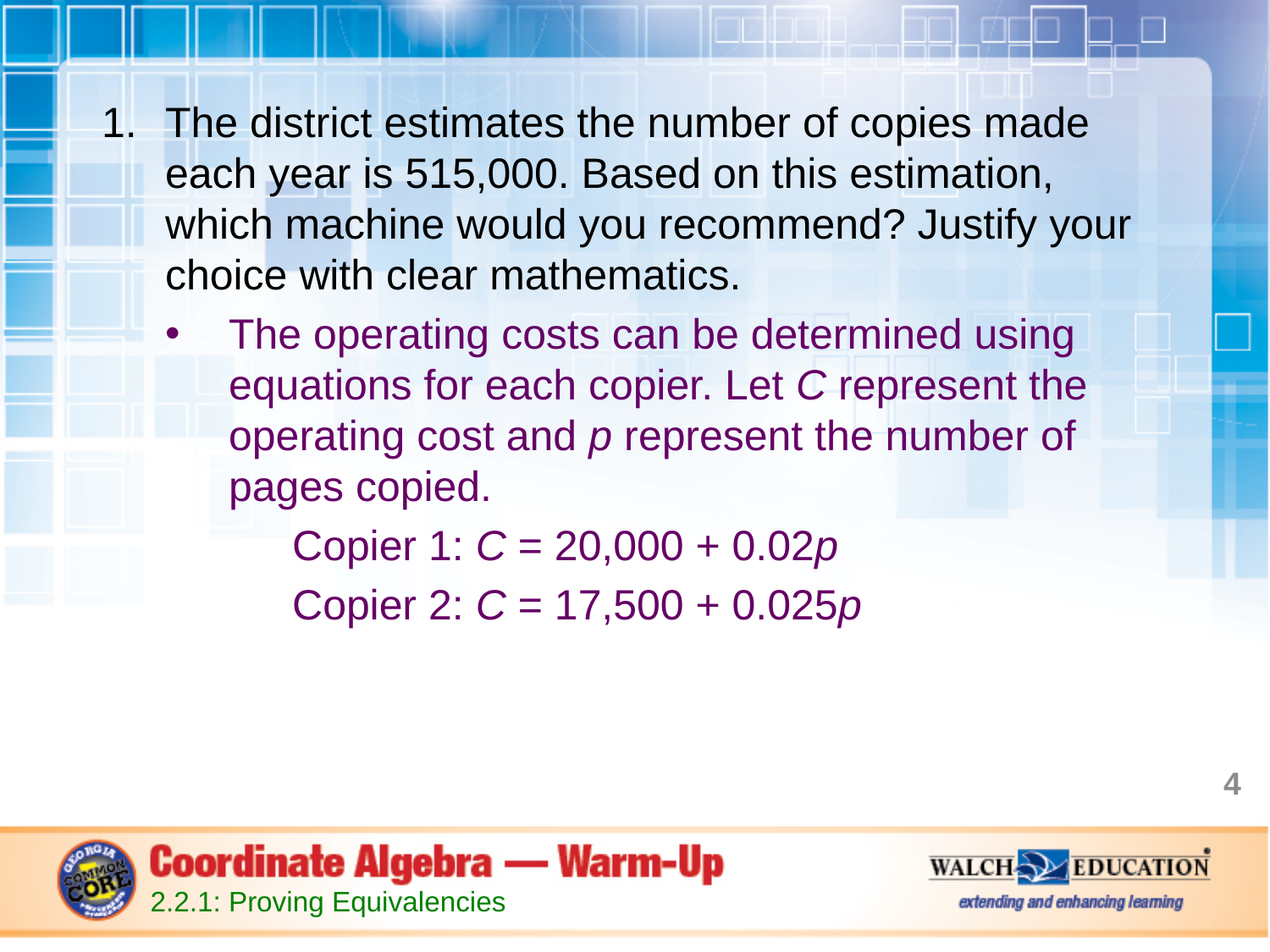

The district estimates the number of copies made each year is 515,000. Based on this estimation, which machine would you recommend? Justify your choice with clear mathematics.
The operating costs can be determined using equations for each copier. Let C represent the operating cost and p represent the number of pages copied.
Copier 1: C = 20,000 + 0.02p
Copier 2: C = 17,500 + 0.025p
4
2.2.1: Proving Equivalencies